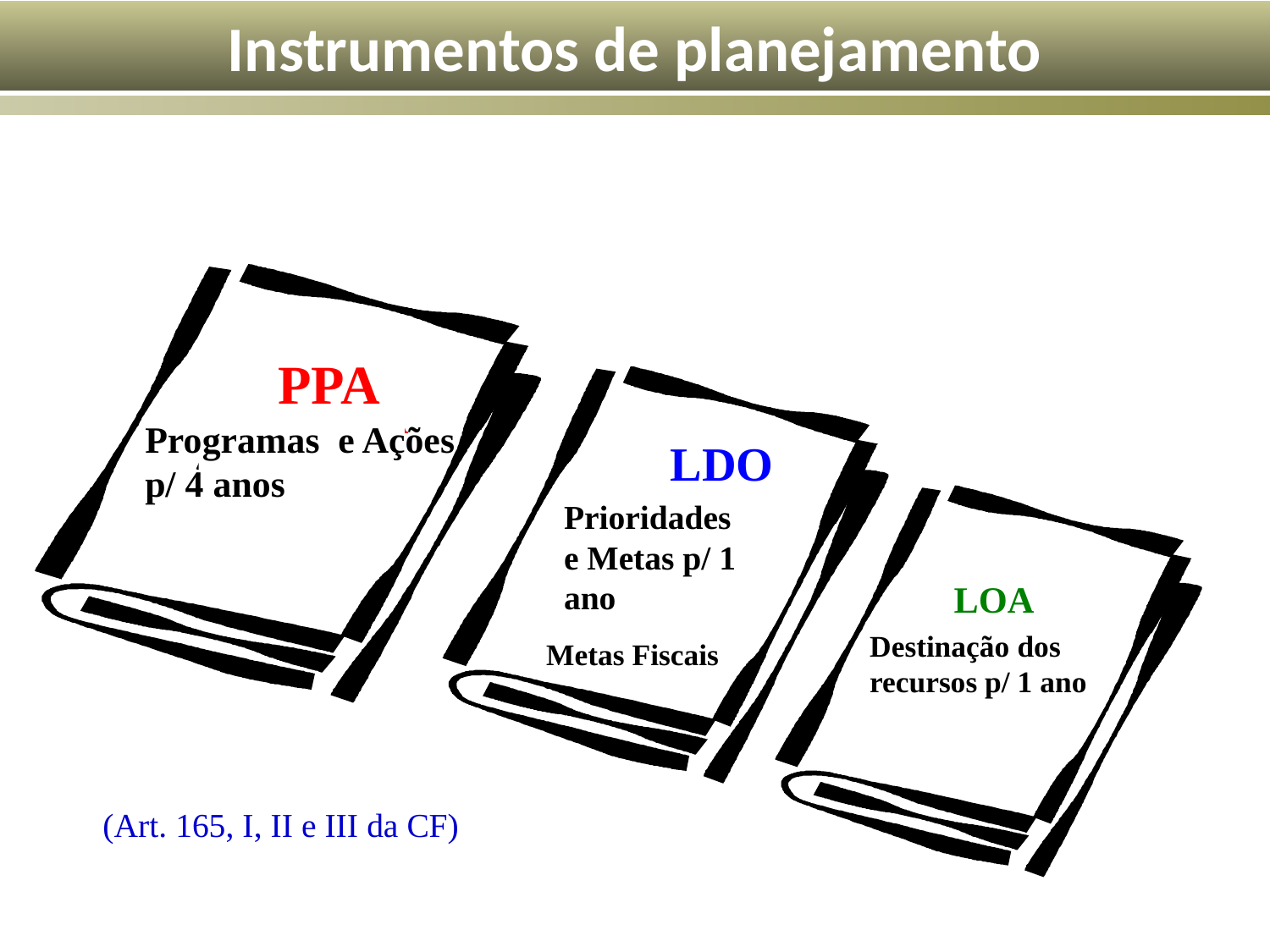

Instrumentos de planejamento

PPA

PPA
Programas  e Ações p/ 4 anos
LDO

Prioridades e Metas p/ 1 ano
LOA
Destinação dos recursos p/ 1 ano
Metas Fiscais

(Art. 165, I, II e III da CF)